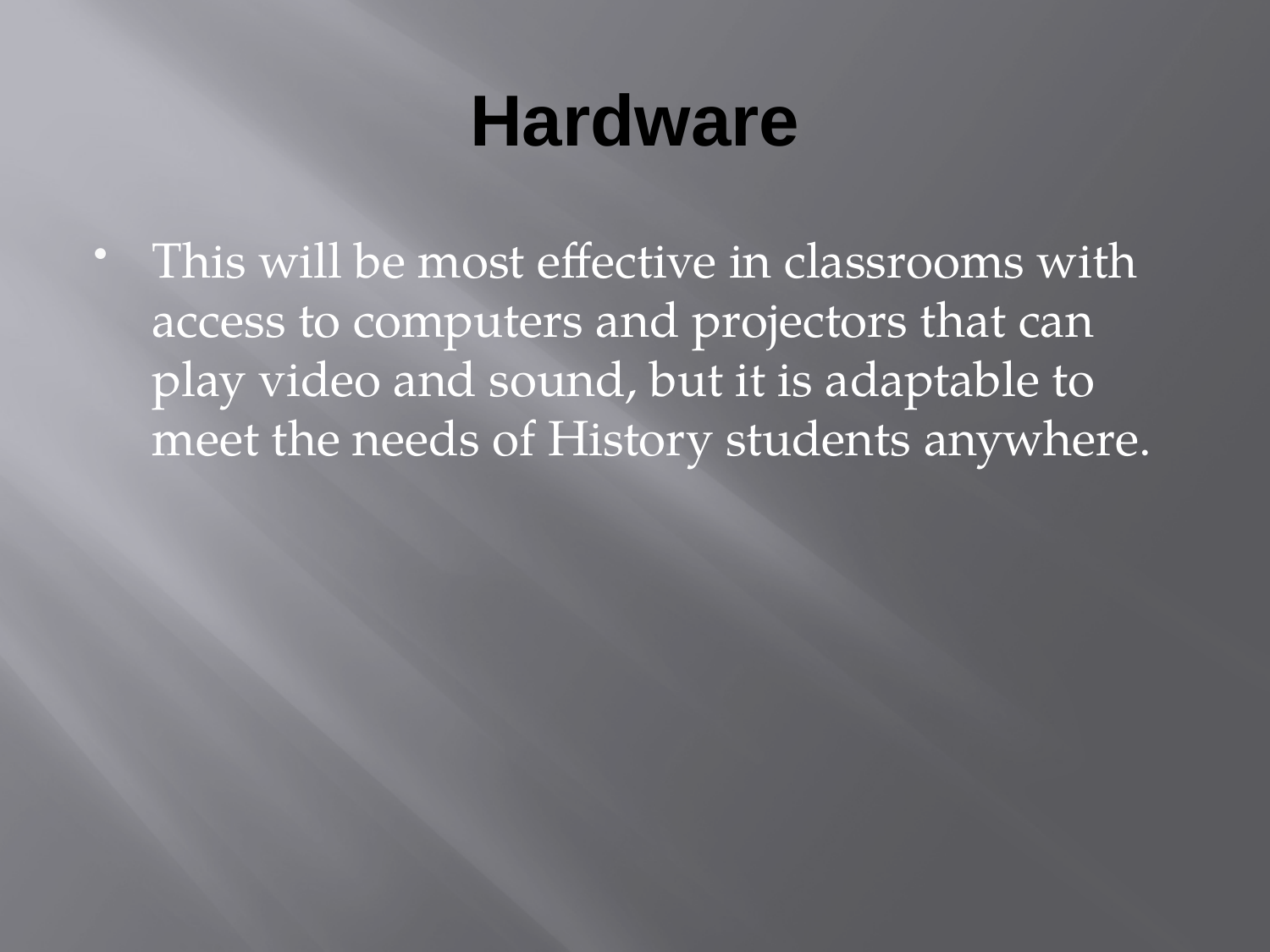

# Hardware
This will be most effective in classrooms with access to computers and projectors that can play video and sound, but it is adaptable to meet the needs of History students anywhere.